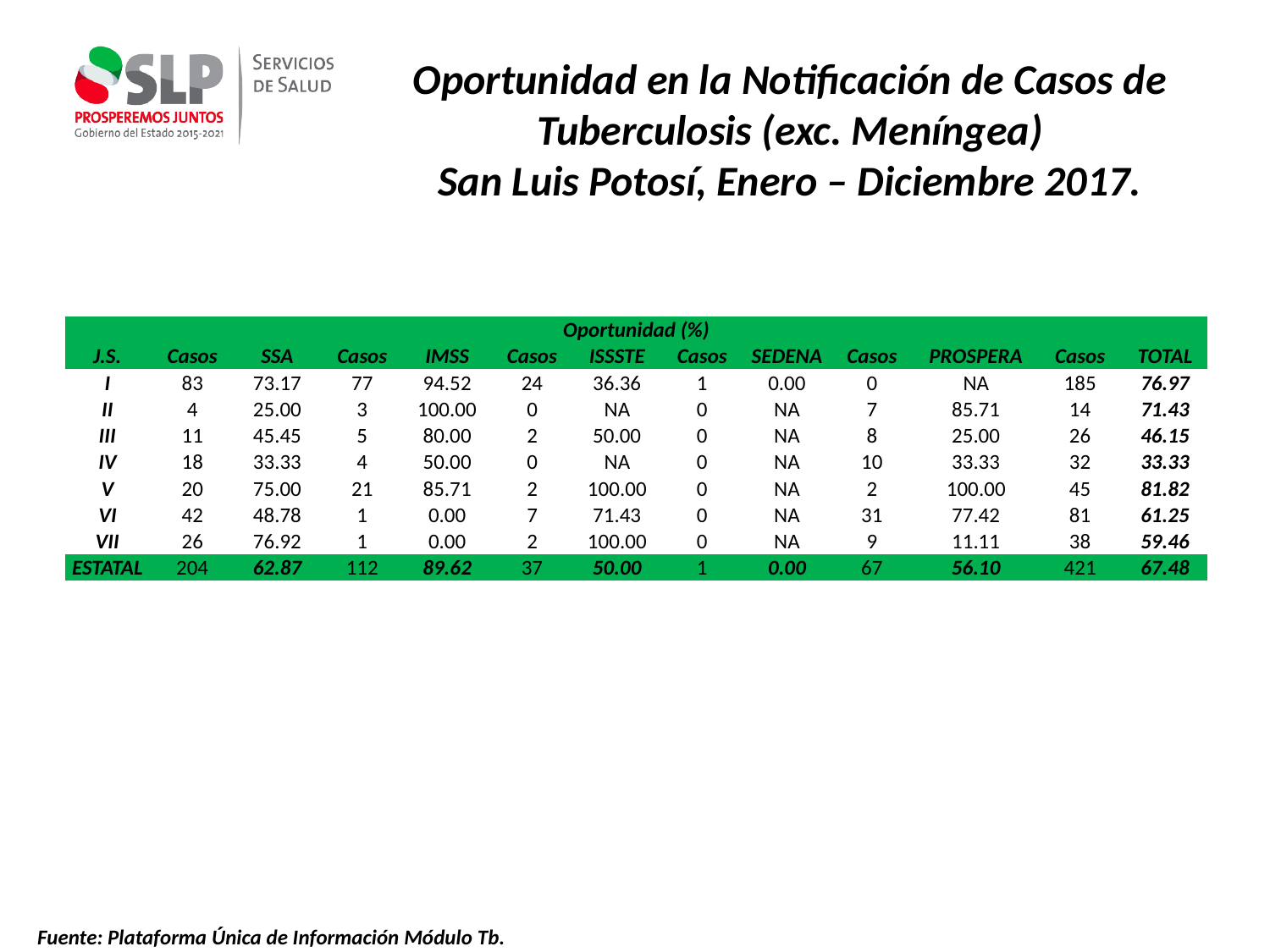

Oportunidad en la Notificación de Casos de Tuberculosis (exc. Meníngea)
San Luis Potosí, Enero – Diciembre 2017.
| Oportunidad (%) |  |  |  |  |  |  |  |  |  |  |  |  |
| --- | --- | --- | --- | --- | --- | --- | --- | --- | --- | --- | --- | --- |
| J.S. | Casos | SSA | Casos | IMSS | Casos | ISSSTE | Casos | SEDENA | Casos | PROSPERA | Casos | TOTAL |
| I | 83 | 73.17 | 77 | 94.52 | 24 | 36.36 | 1 | 0.00 | 0 | NA | 185 | 76.97 |
| II | 4 | 25.00 | 3 | 100.00 | 0 | NA | 0 | NA | 7 | 85.71 | 14 | 71.43 |
| III | 11 | 45.45 | 5 | 80.00 | 2 | 50.00 | 0 | NA | 8 | 25.00 | 26 | 46.15 |
| IV | 18 | 33.33 | 4 | 50.00 | 0 | NA | 0 | NA | 10 | 33.33 | 32 | 33.33 |
| V | 20 | 75.00 | 21 | 85.71 | 2 | 100.00 | 0 | NA | 2 | 100.00 | 45 | 81.82 |
| VI | 42 | 48.78 | 1 | 0.00 | 7 | 71.43 | 0 | NA | 31 | 77.42 | 81 | 61.25 |
| VII | 26 | 76.92 | 1 | 0.00 | 2 | 100.00 | 0 | NA | 9 | 11.11 | 38 | 59.46 |
| ESTATAL | 204 | 62.87 | 112 | 89.62 | 37 | 50.00 | 1 | 0.00 | 67 | 56.10 | 421 | 67.48 |
Fuente: Plataforma Única de Información Módulo Tb.